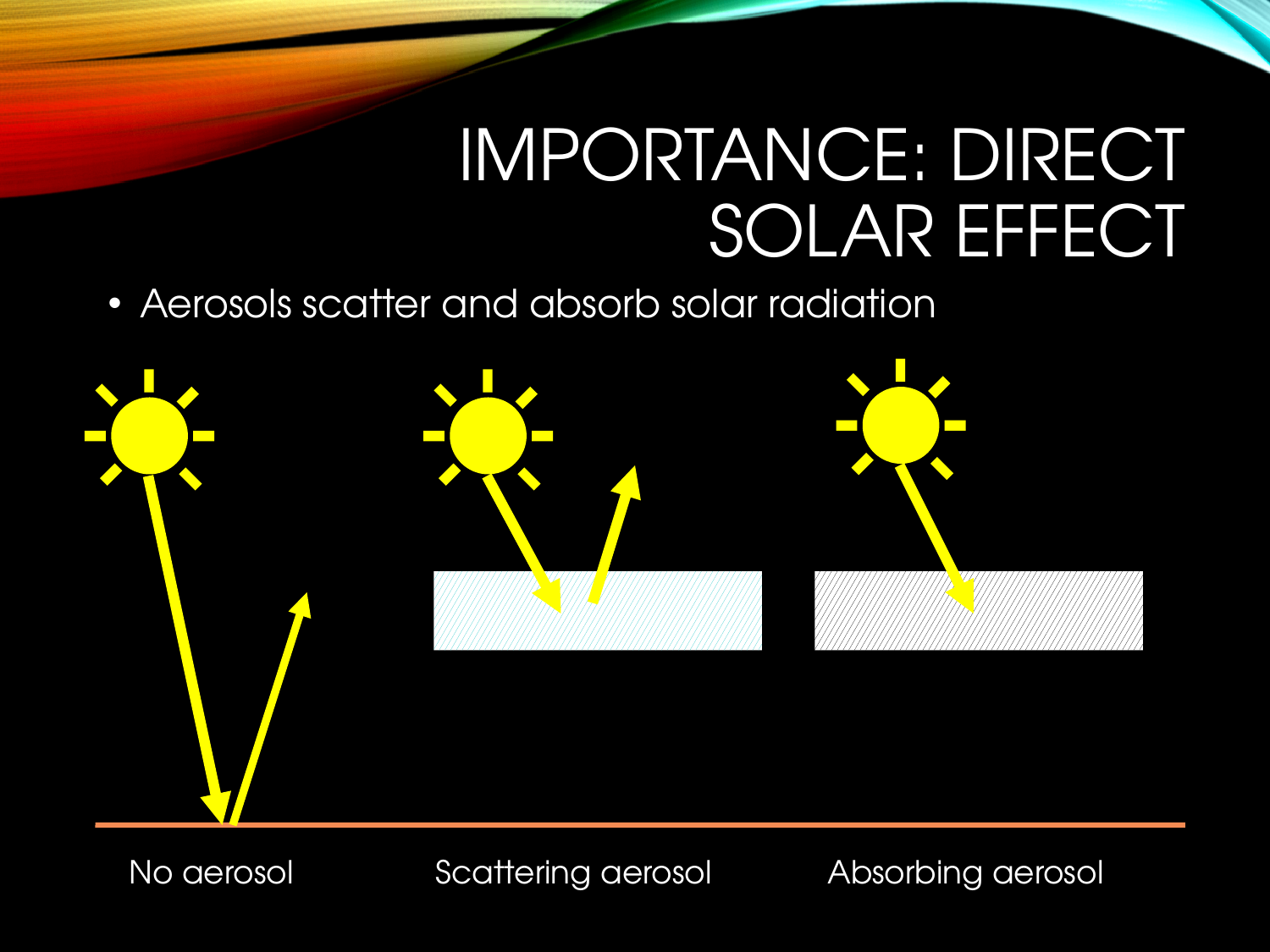

# Importance: Direct solar effect
Aerosols scatter and absorb solar radiation

No aerosol
Scattering aerosol
Absorbing aerosol